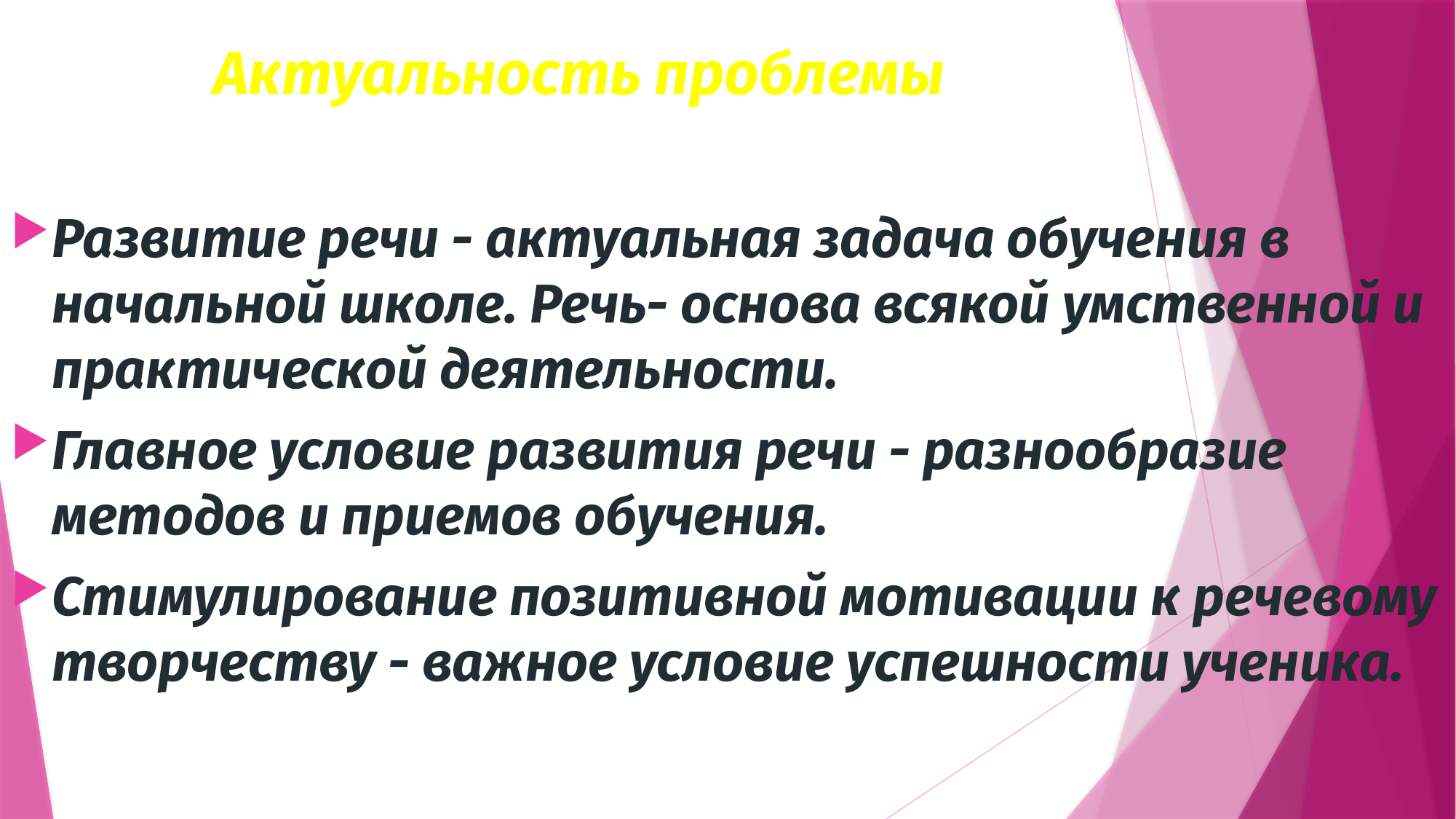

# Актуальность проблемы
Развитие речи - актуальная задача обучения в начальной школе. Речь- основа всякой умственной и практической деятельности.
Главное условие развития речи - разнообразие методов и приемов обучения.
Стимулирование позитивной мотивации к речевому творчеству - важное условие успешности ученика.